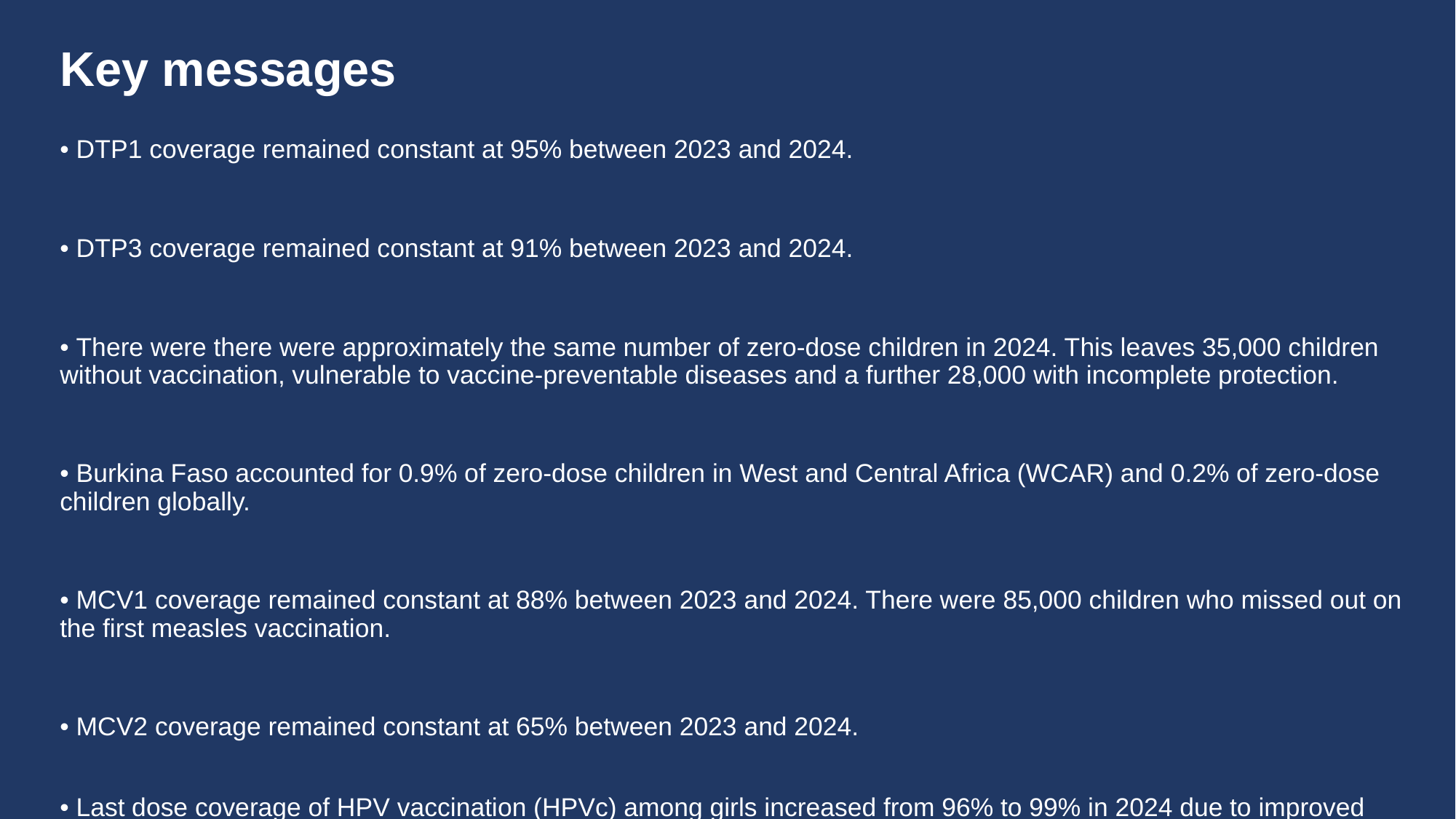

# Key messages
• DTP1 coverage remained constant at 95% between 2023 and 2024.

• DTP3 coverage remained constant at 91% between 2023 and 2024.

• There were there were approximately the same number of zero-dose children in 2024. This leaves 35,000 children without vaccination, vulnerable to vaccine-preventable diseases and a further 28,000 with incomplete protection.

• Burkina Faso accounted for 0.9% of zero-dose children in West and Central Africa (WCAR) and 0.2% of zero-dose children globally.

• MCV1 coverage remained constant at 88% between 2023 and 2024. There were 85,000 children who missed out on the first measles vaccination.

• MCV2 coverage remained constant at 65% between 2023 and 2024.

• Last dose coverage of HPV vaccination (HPVc) among girls increased from 96% to 99% in 2024 due to improved programme performance.